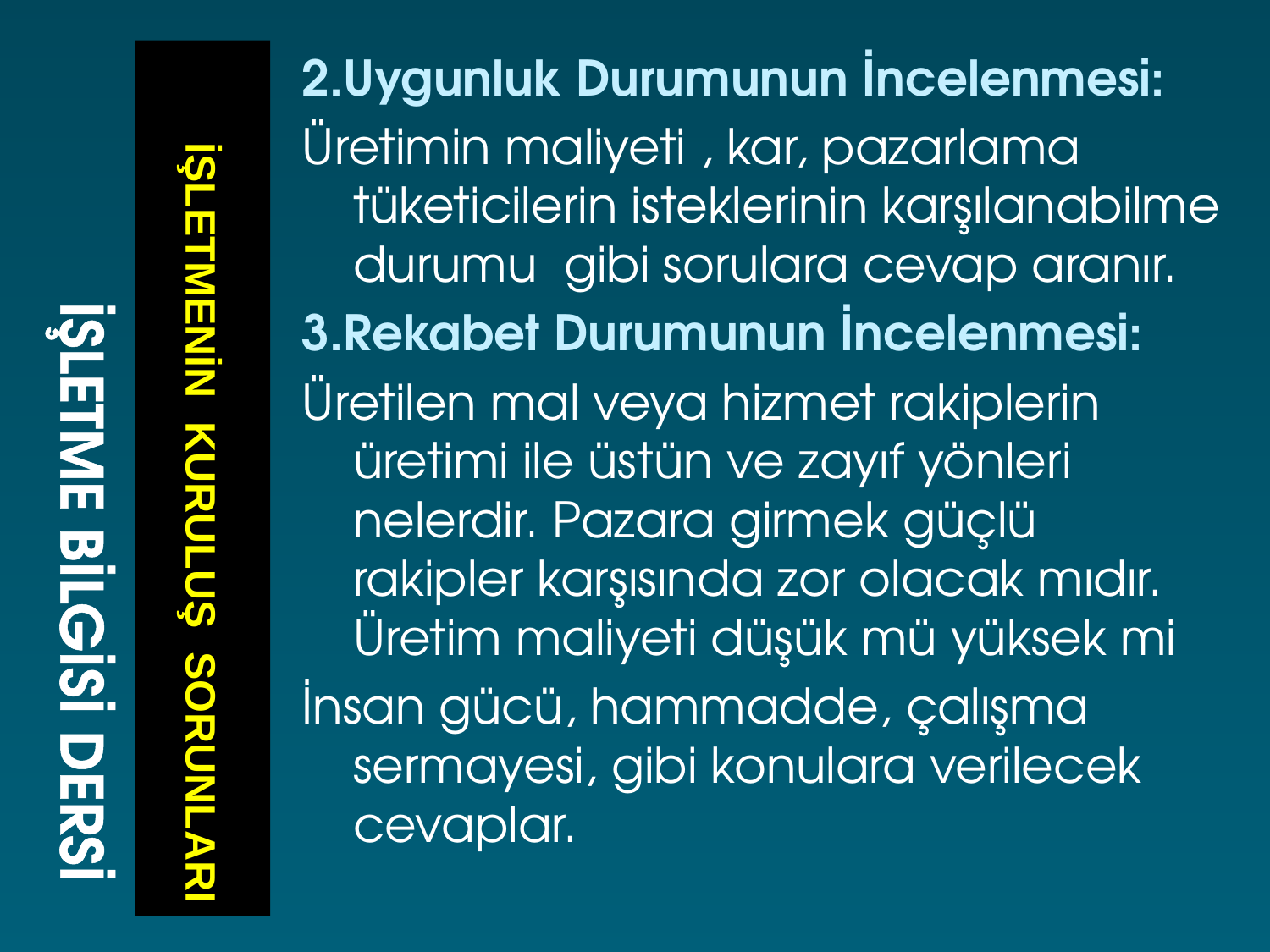

# İŞLETME BİLGİSİ DERSİ
İŞLETMENİN  KURULUŞ  SORUNLARI

2.Uygunluk Durumunun İncelenmesi:
Üretimin maliyeti , kar, pazarlama  tüketicilerin isteklerinin karşılanabilme durumu  gibi sorulara cevap aranır.
3.Rekabet Durumunun İncelenmesi:
Üretilen mal veya hizmet rakiplerin üretimi ile üstün ve zayıf yönleri nelerdir. Pazara girmek güçlü rakipler karşısında zor olacak mıdır. Üretim maliyeti düşük mü yüksek mi
İnsan gücü, hammadde, çalışma sermayesi, gibi konulara verilecek cevaplar.